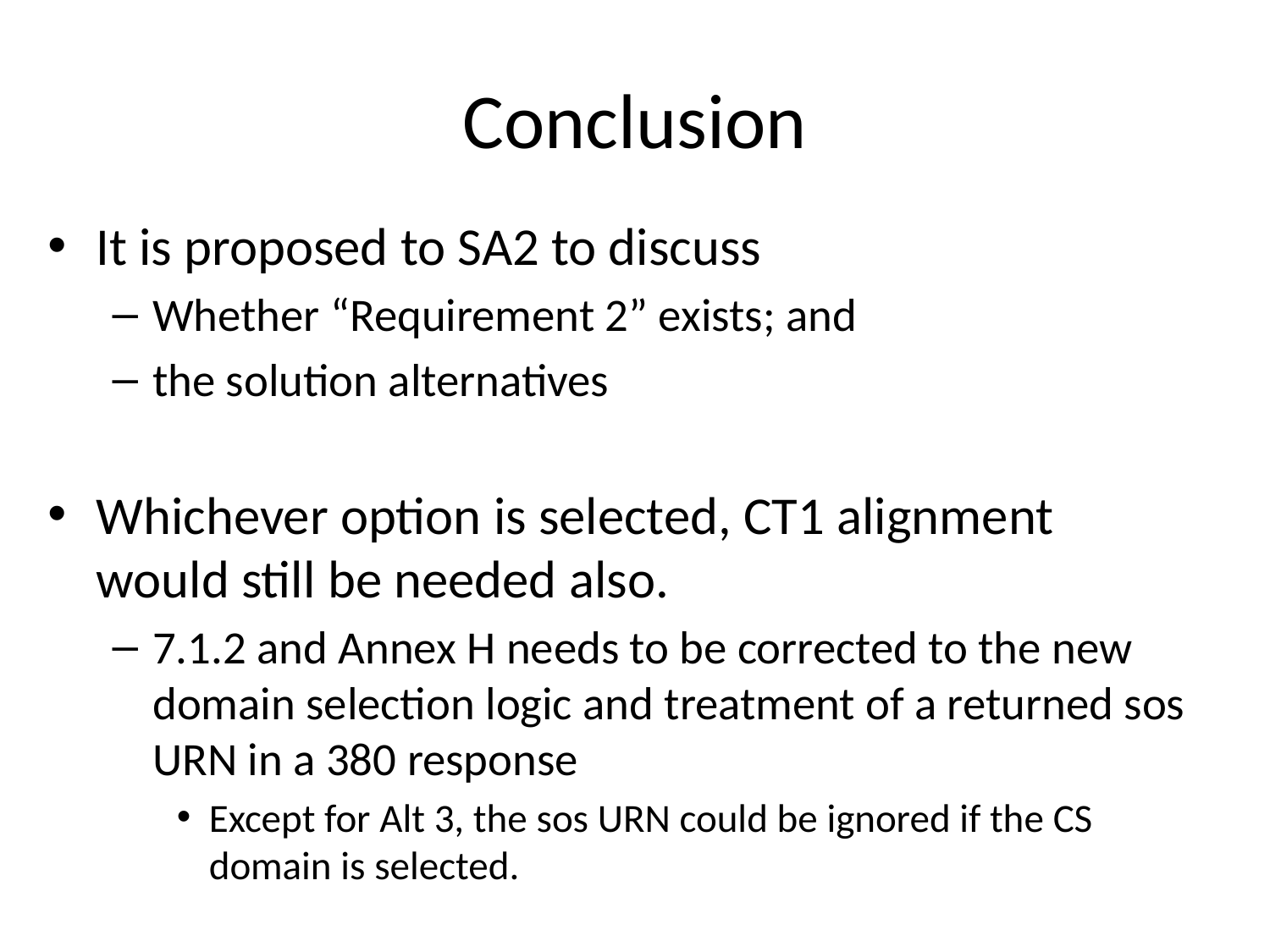

# Conclusion
It is proposed to SA2 to discuss
Whether “Requirement 2” exists; and
the solution alternatives

Whichever option is selected, CT1 alignment would still be needed also.
7.1.2 and Annex H needs to be corrected to the new domain selection logic and treatment of a returned sos URN in a 380 response
Except for Alt 3, the sos URN could be ignored if the CS domain is selected.